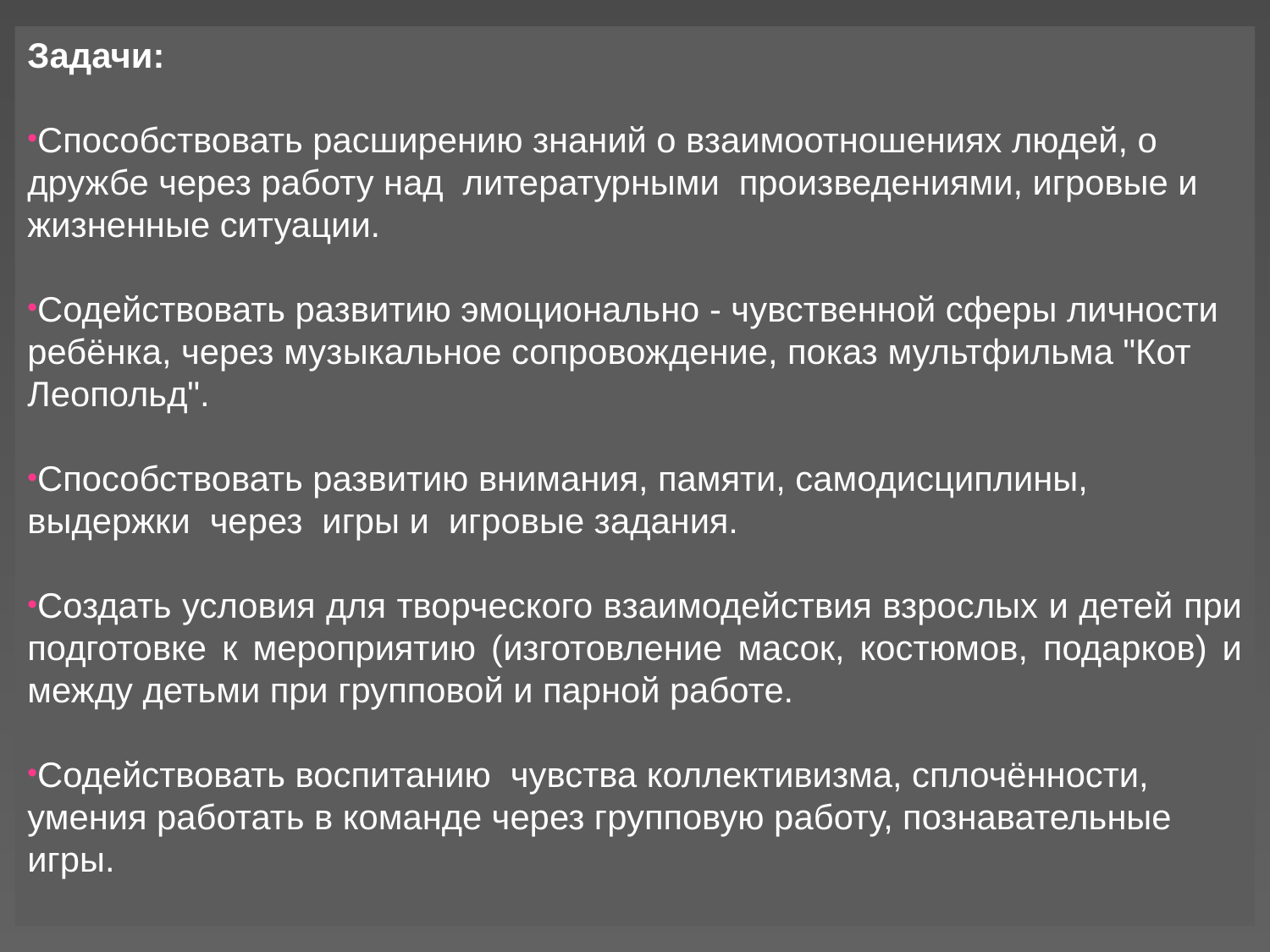

Задачи:

Способствовать расширению знаний о взаимоотношениях людей, о дружбе через работу над  литературными  произведениями, игровые и жизненные ситуации.

Содействовать развитию эмоционально - чувственной сферы личности ребёнка, через музыкальное сопровождение, показ мультфильма "Кот Леопольд".

Способствовать развитию внимания, памяти, самодисциплины, выдержки  через  игры и  игровые задания.

Создать условия для творческого взаимодействия взрослых и детей при подготовке к мероприятию (изготовление масок, костюмов, подарков) и между детьми при групповой и парной работе.

Содействовать воспитанию  чувства коллективизма, сплочённости, умения работать в команде через групповую работу, познавательные игры.